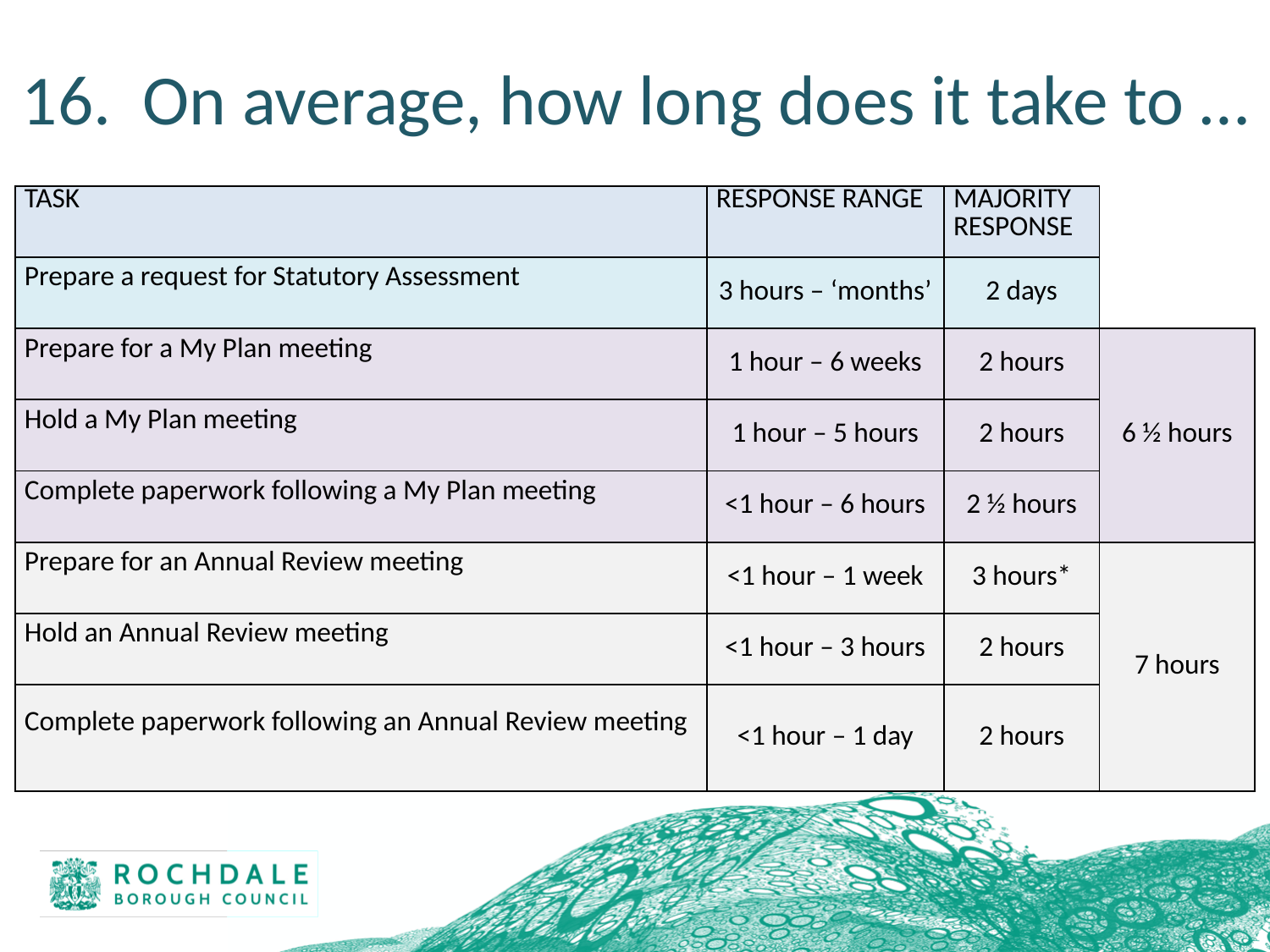

16.  On average, how long does it take to …
| TASK | RESPONSE RANGE | MAJORITY RESPONSE |  |
| --- | --- | --- | --- |
| Prepare a request for Statutory Assessment | 3 hours – ‘months’ | 2 days |  |
| Prepare for a My Plan meeting | 1 hour – 6 weeks | 2 hours | 6 ½ hours |
| Hold a My Plan meeting | 1 hour – 5 hours | 2 hours |  |
| Complete paperwork following a My Plan meeting | <1 hour – 6 hours | 2 ½ hours |  |
| Prepare for an Annual Review meeting | <1 hour – 1 week | 3 hours\* | 7 hours |
| Hold an Annual Review meeting | <1 hour – 3 hours | 2 hours |  |
| Complete paperwork following an Annual Review meeting | <1 hour – 1 day | 2 hours |  |